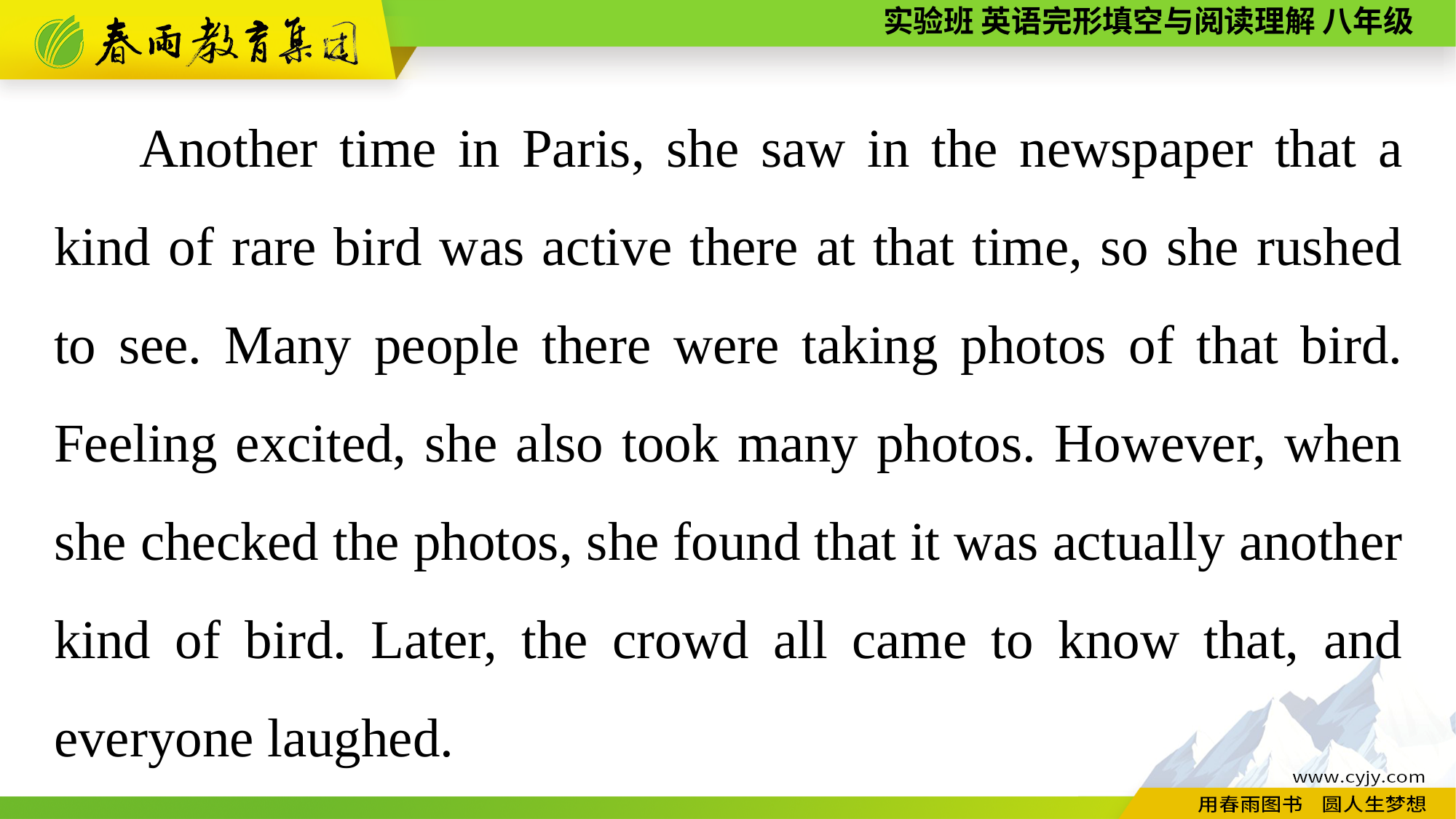

Another time in Paris, she saw in the newspaper that a kind of rare bird was active there at that time, so she rushed to see. Many people there were taking photos of that bird. Feeling excited, she also took many photos. However, when she checked the photos, she found that it was actually another kind of bird. Later, the crowd all came to know that, and everyone laughed.